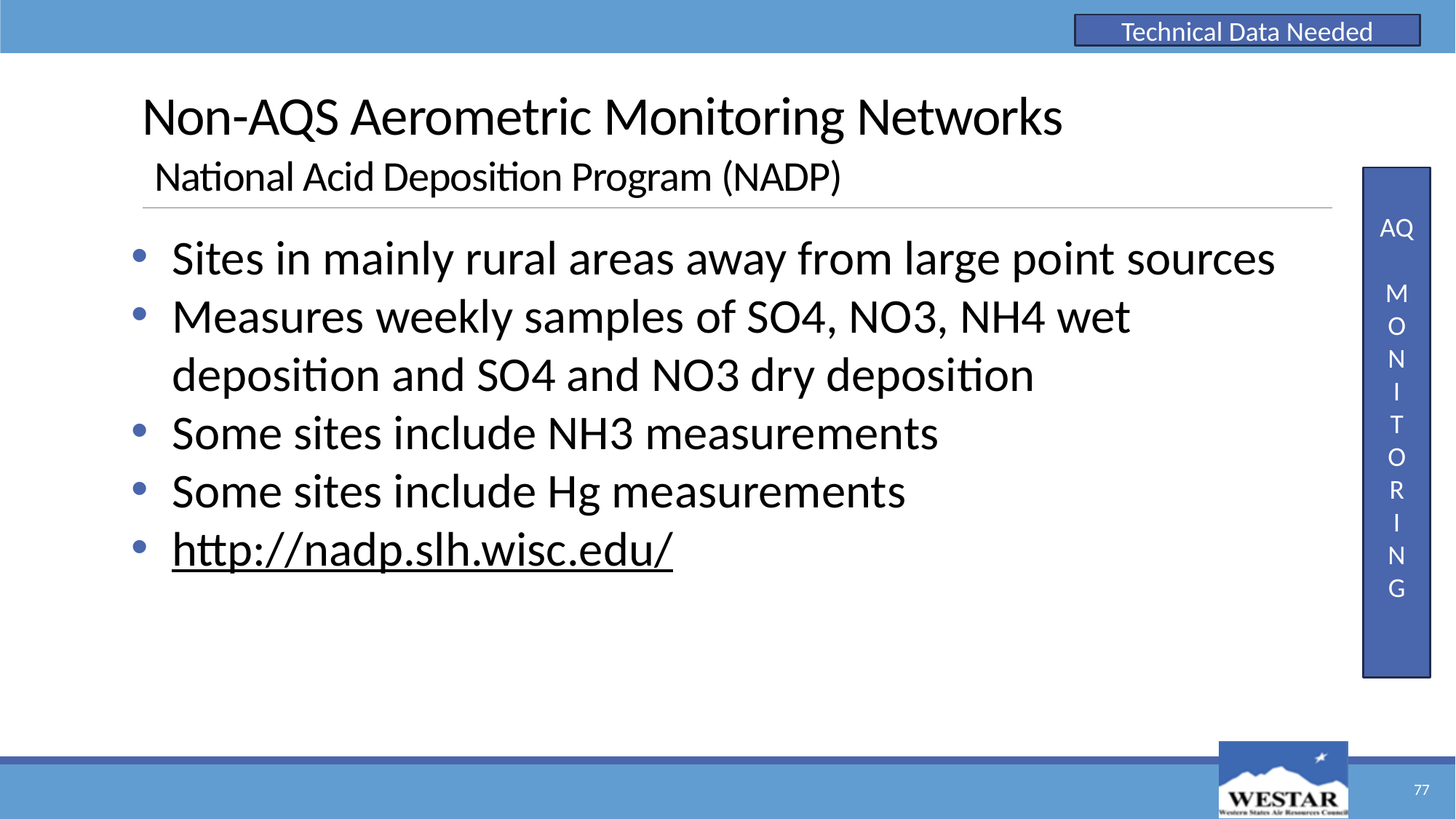

Technical Data Needed
# Non-AQS Aerometric Monitoring Networks National Acid Deposition Program (NADP)
AQ

M
O
N
I
T
O
R
I
N
G

Sites in mainly rural areas away from large point sources
Measures weekly samples of SO4, NO3, NH4 wet deposition and SO4 and NO3 dry deposition
Some sites include NH3 measurements
Some sites include Hg measurements
http://nadp.slh.wisc.edu/

77